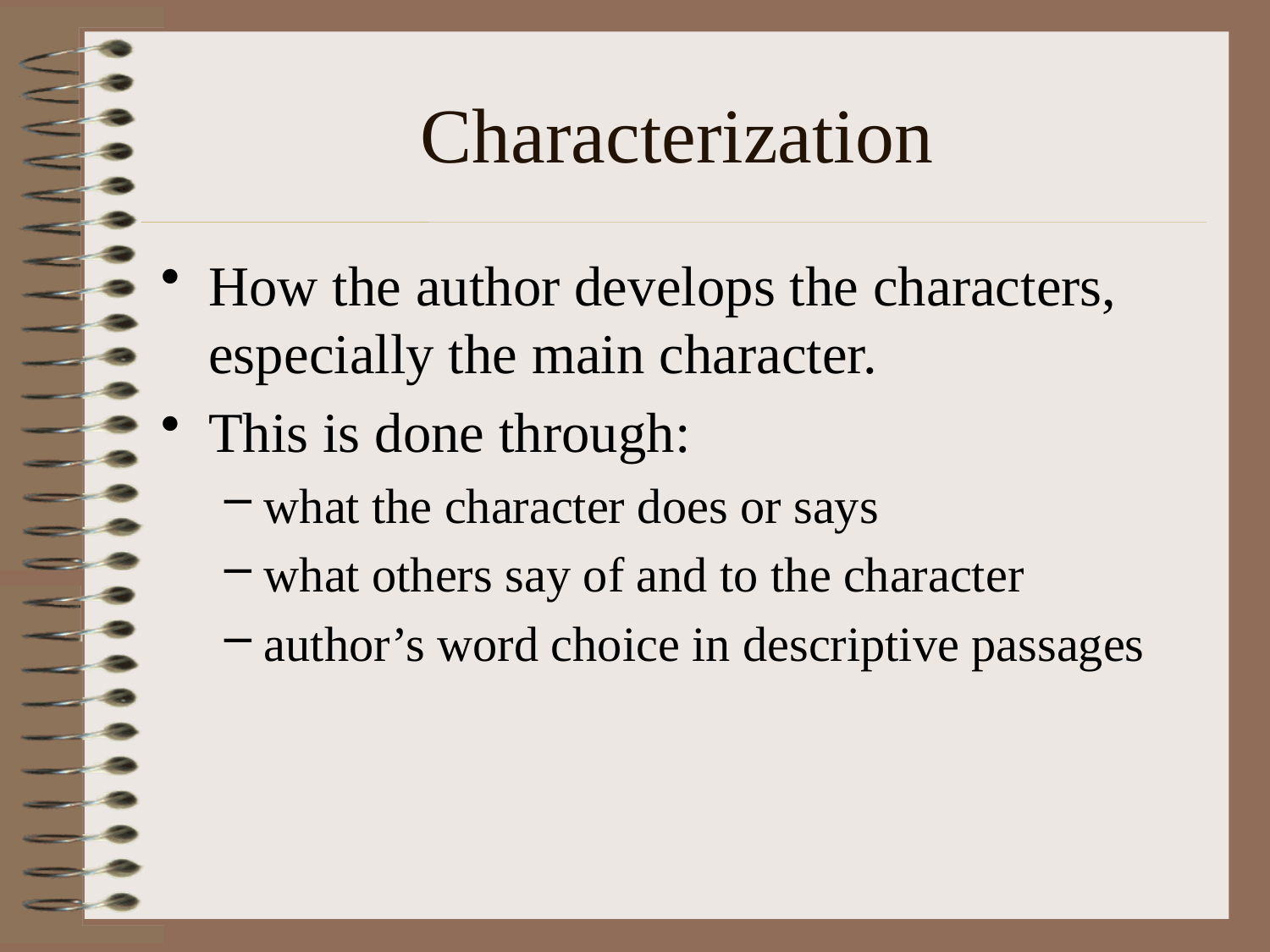

# Characterization
How the author develops the characters, especially the main character.
This is done through:
what the character does or says
what others say of and to the character
author’s word choice in descriptive passages